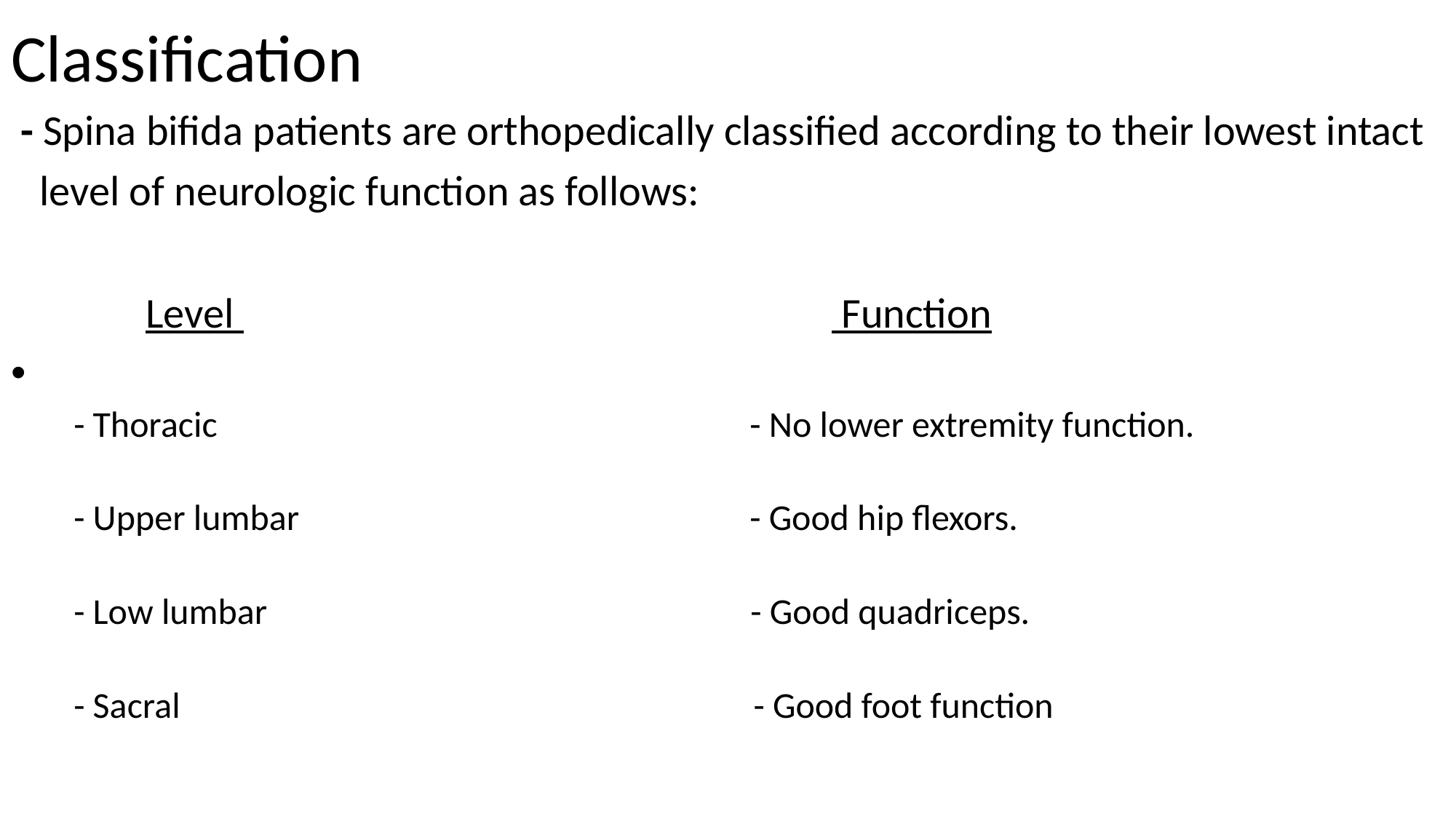

# Classification
 - Spina bifida patients are orthopedically classified according to their lowest intact
   level of neurologic function as follows:

              Level                                                               Function

 - Thoracic                                                                 - No lower extremity function.

 - Upper lumbar                                                       - Good hip flexors.

 - Low lumbar                                                           - Good quadriceps.

 - Sacral                                                                      - Good foot function